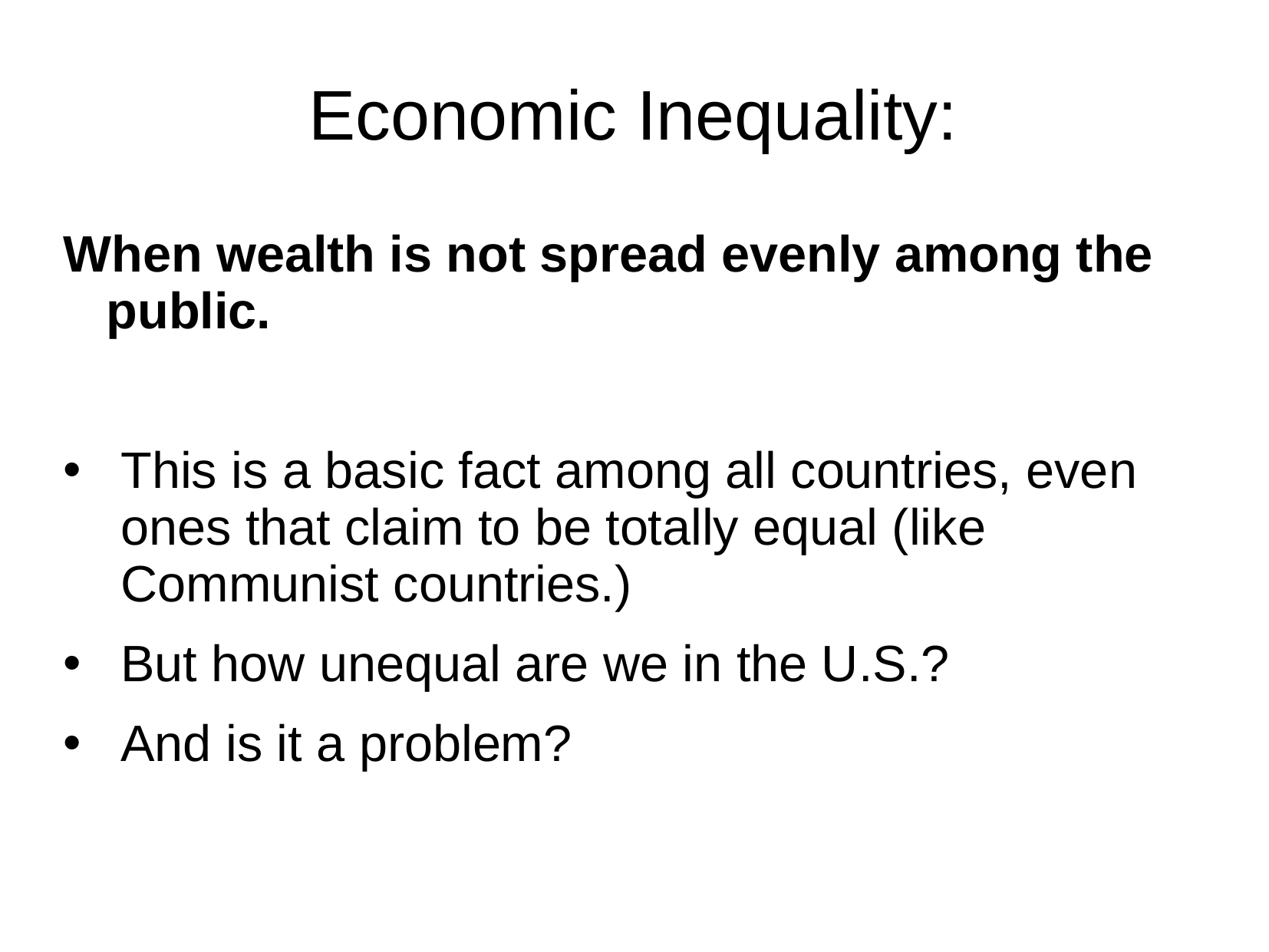

# Economic Inequality:
When wealth is not spread evenly among the public.

This is a basic fact among all countries, even ones that claim to be totally equal (like Communist countries.)
But how unequal are we in the U.S.?
And is it a problem?